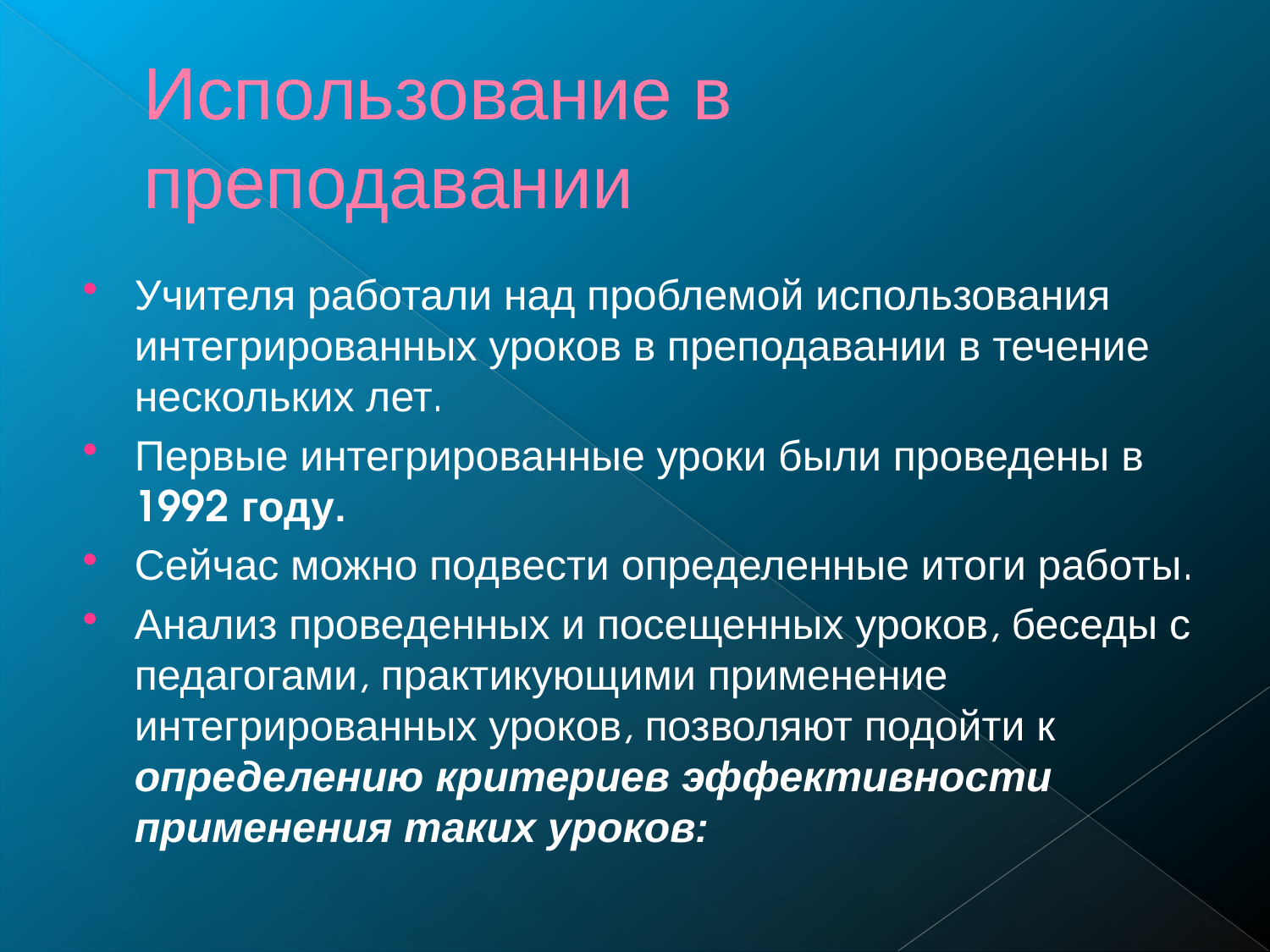

# Использование в преподавании
Учителя работали над проблемой использования интегрированных уроков в преподавании в течение нескольких лет.
Первые интегрированные уроки были проведены в 1992 году.
Сейчас можно подвести определенные итоги работы.
Анализ проведенных и посещенных уроков, беседы с педагогами, практикующими применение интегрированных уроков, позволяют подойти к определению критериев эффективности применения таких уроков: